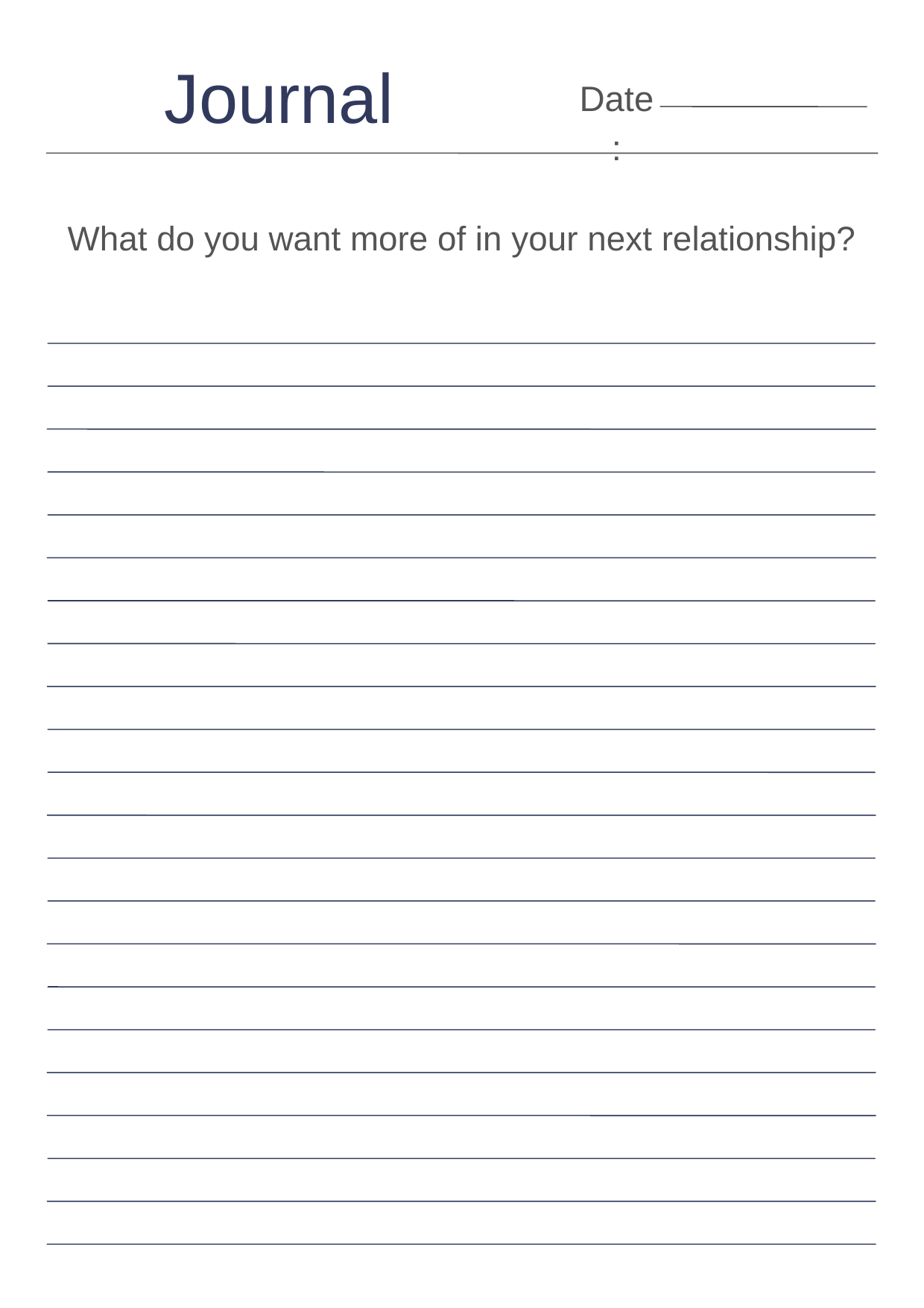

Journal
Date:

What do you want more of in your next relationship?